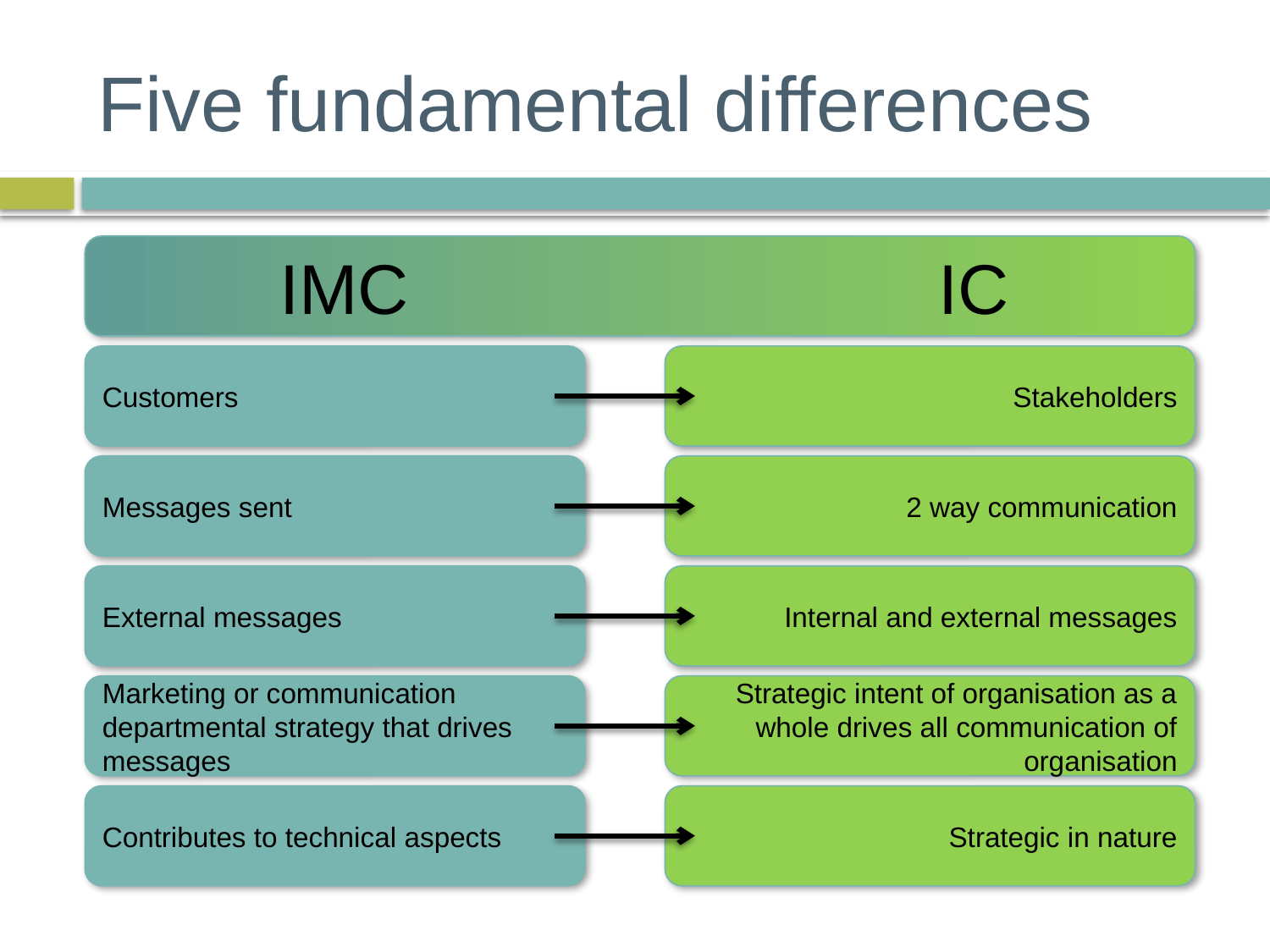

# Five fundamental differences
         IMC                           IC
Customers
Stakeholders
Messages sent
2 way communication
External messages
Internal and external messages
Marketing or communication departmental strategy that drives messages
Strategic intent of organisation as a whole drives all communication of organisation
Contributes to technical aspects
Strategic in nature